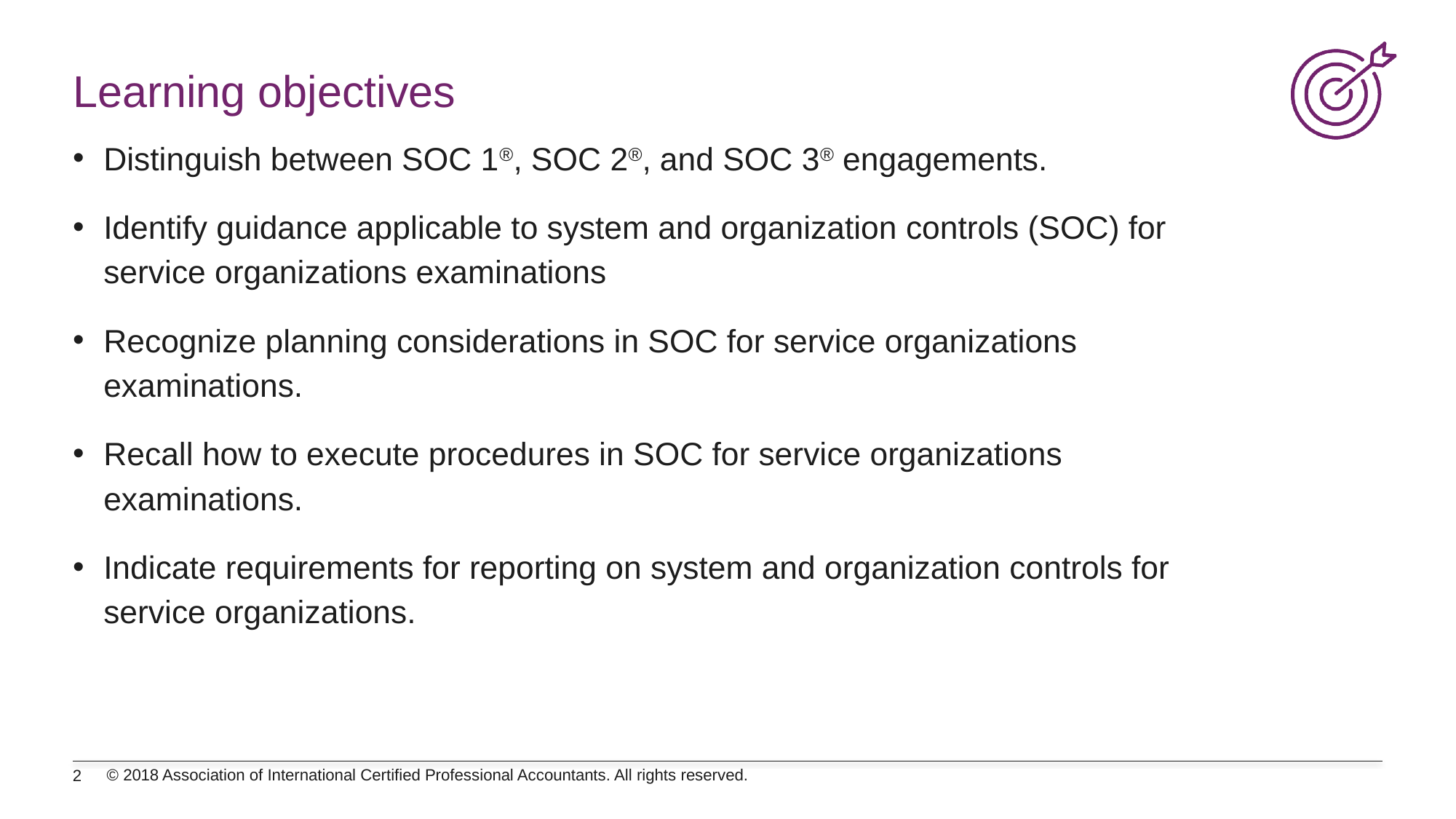

# Learning objectives
Distinguish between SOC 1®, SOC 2®, and SOC 3® engagements.
Identify guidance applicable to system and organization controls (SOC) for service organizations examinations
Recognize planning considerations in SOC for service organizations examinations.
Recall how to execute procedures in SOC for service organizations examinations.
Indicate requirements for reporting on system and organization controls for service organizations.
© 2018 Association of International Certified Professional Accountants. All rights reserved.
2